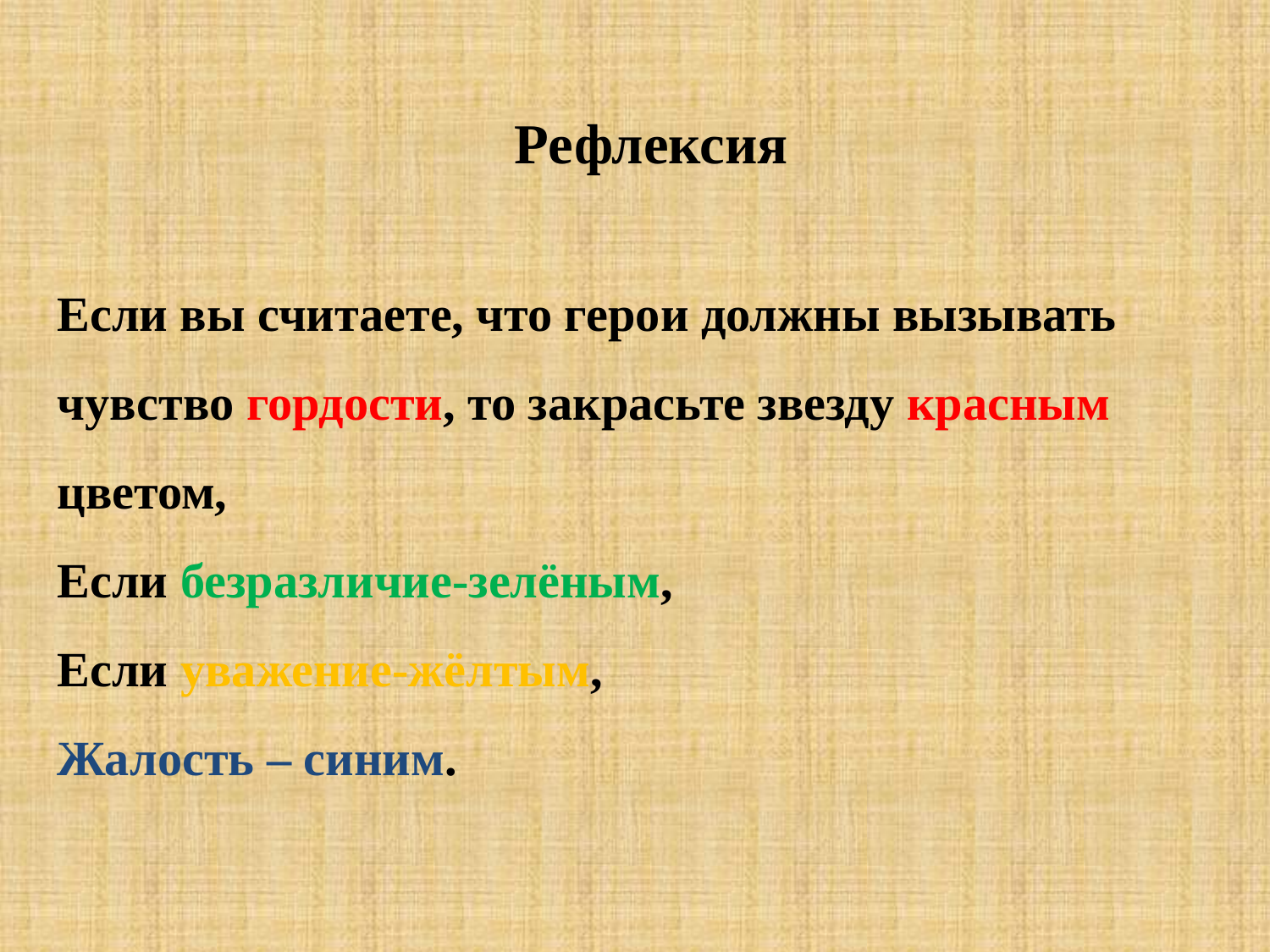

# Рефлексия
Если вы считаете, что герои должны вызывать чувство гордости, то закрасьте звезду красным цветом,
Если безразличие-зелёным,
Если уважение-жёлтым,
Жалость – синим.